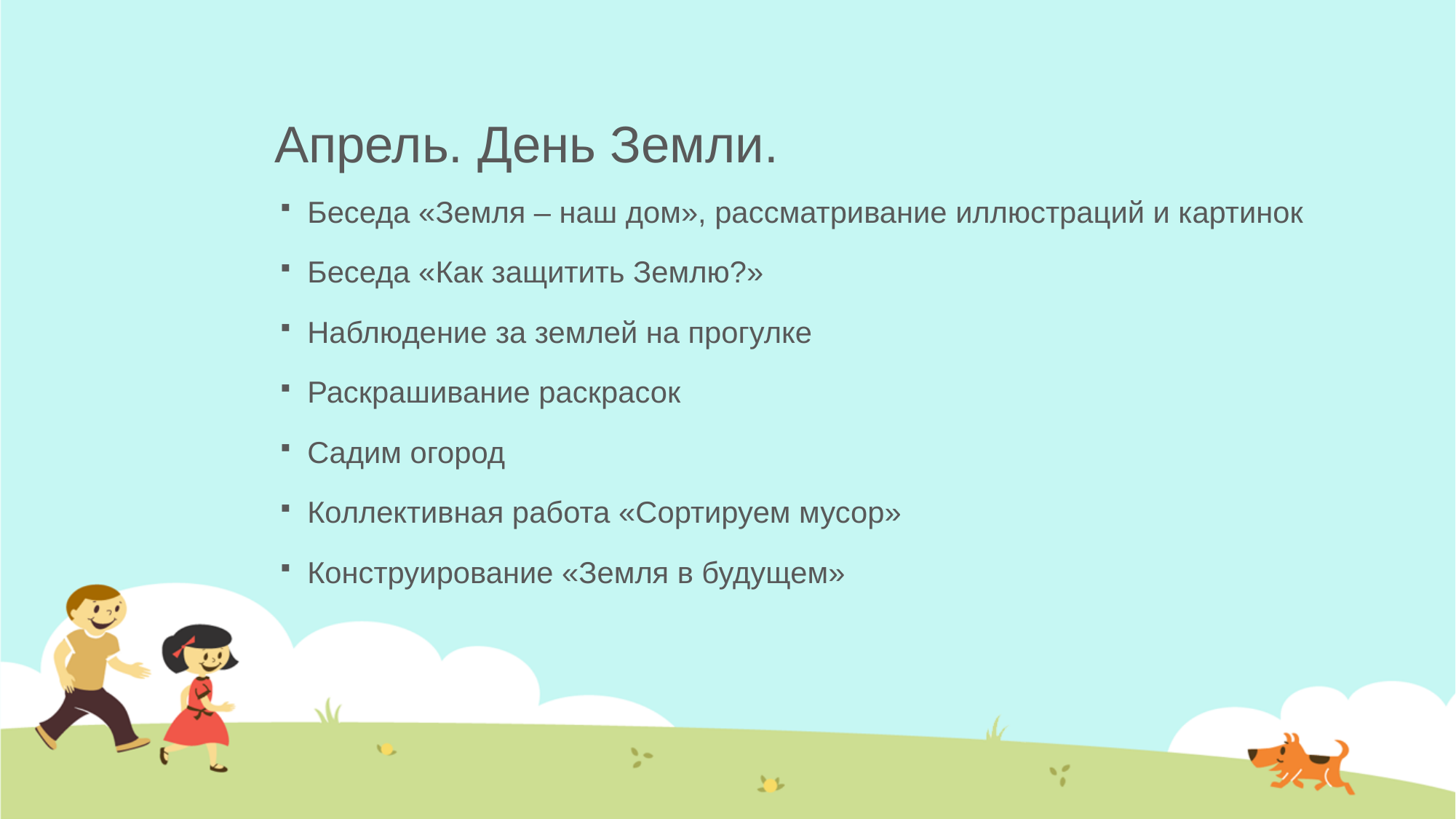

# Апрель. День Земли.
Беседа «Земля – наш дом», рассматривание иллюстраций и картинок
Беседа «Как защитить Землю?»
Наблюдение за землей на прогулке
Раскрашивание раскрасок
Садим огород
Коллективная работа «Сортируем мусор»
Конструирование «Земля в будущем»